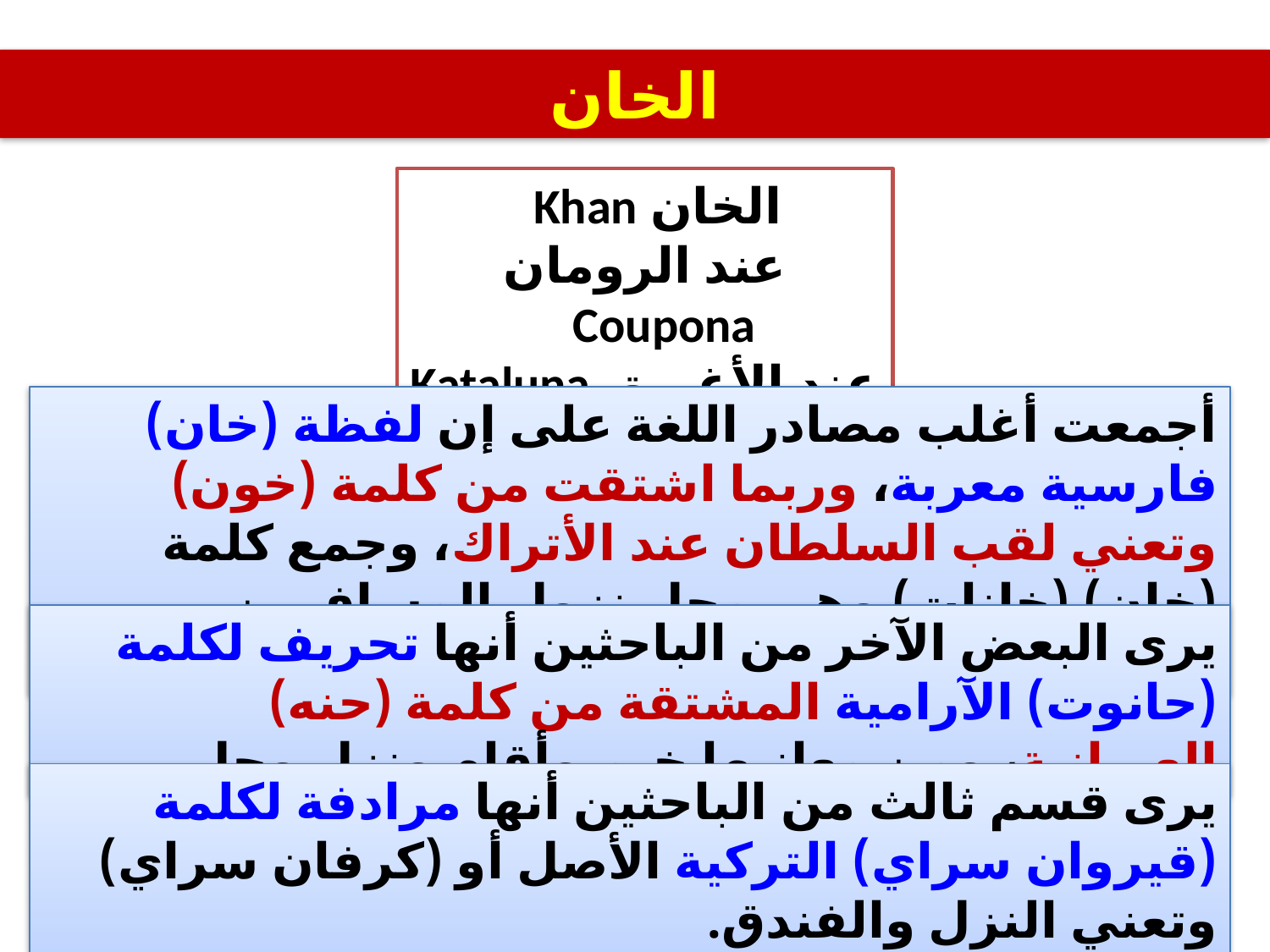

الخان
الخان Khan
عند الرومان Coupona
عند الأغريق Kataluna
أجمعت أغلب مصادر اللغة على إن لفظة (خان) فارسية معربة، وربما اشتقت من كلمة (خون) وتعني لقب السلطان عند الأتراك، وجمع كلمة (خان) (خانات) وهي محل نزول المسافرين ويسمى (الفندق).
يرى البعض الآخر من الباحثين أنها تحريف لكلمة (حانوت) الآرامية المشتقة من كلمة (حنه) العبرانية، ومن معانيها خيم وأقام ونزل وحل.
يرى قسم ثالث من الباحثين أنها مرادفة لكلمة (قيروان سراي) التركية الأصل أو (كرفان سراي) وتعني النزل والفندق.